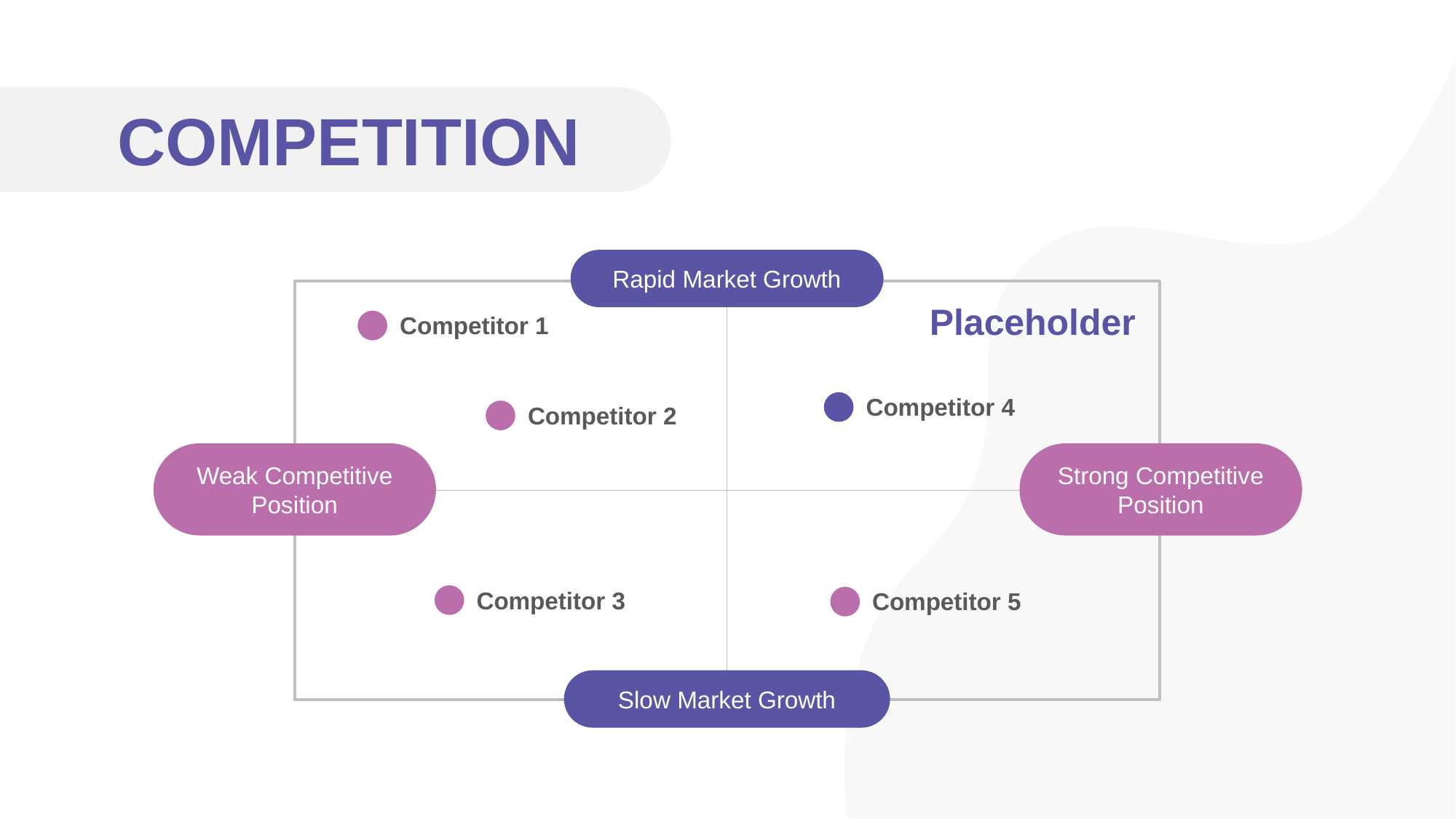

COMPETITION
Rapid Market Growth

Placeholder
Competitor 1

Competitor 4

Competitor 2

Weak Competitive Position
Strong Competitive Position
Competitor 3

Competitor 5

Slow Market Growth